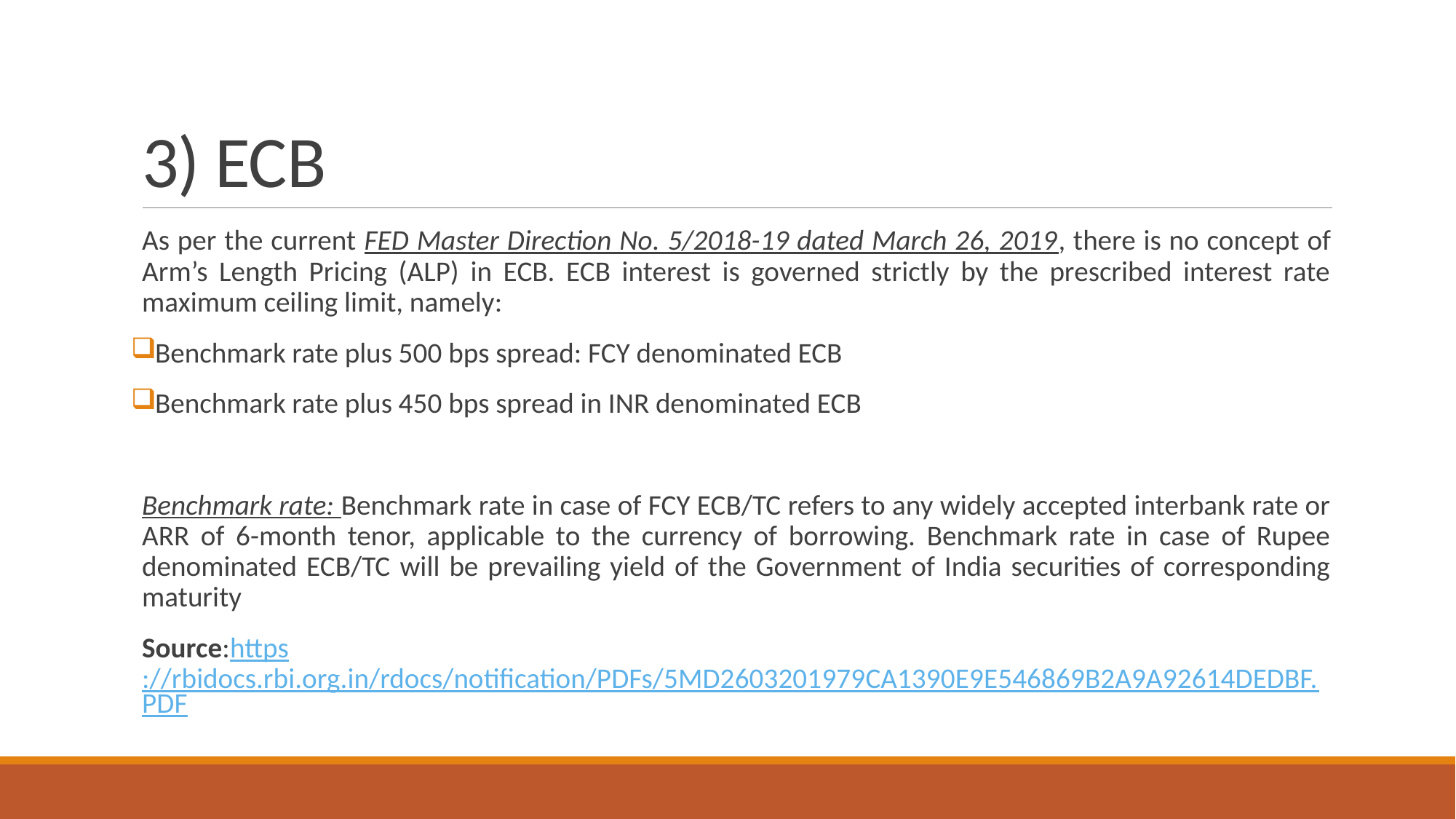

# 3) ECB
As per the current FED Master Direction No. 5/2018-19 dated March 26, 2019, there is no concept of Arm’s Length Pricing (ALP) in ECB. ECB interest is governed strictly by the prescribed interest rate maximum ceiling limit, namely:
Benchmark rate plus 500 bps spread: FCY denominated ECB
Benchmark rate plus 450 bps spread in INR denominated ECB

Benchmark rate: Benchmark rate in case of FCY ECB/TC refers to any widely accepted interbank rate or ARR of 6-month tenor, applicable to the currency of borrowing. Benchmark rate in case of Rupee denominated ECB/TC will be prevailing yield of the Government of India securities of corresponding maturity
Source:https://rbidocs.rbi.org.in/rdocs/notification/PDFs/5MD2603201979CA1390E9E546869B2A9A92614DEDBF.PDF